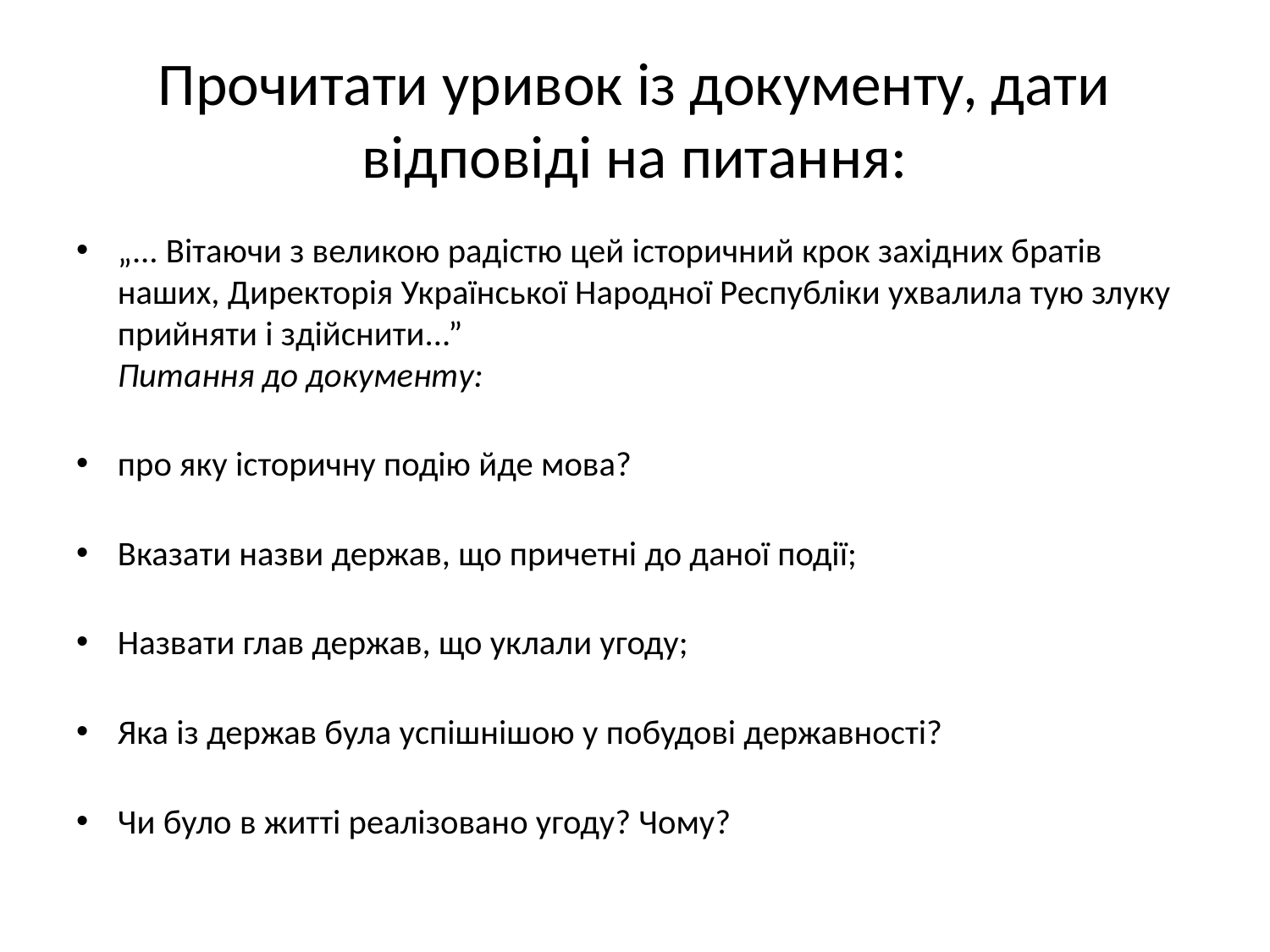

# Прочитати уривок із документу, дати відповіді на питання:
„... Вітаючи з великою радістю цей історичний крок західних братів наших, Директорія Української Народної Республіки ухвалила тую злуку прийняти і здійснити...”
Питання до документу:
про яку історичну подію йде мова?
Вказати назви держав, що причетні до даної події;
Назвати глав держав, що уклали угоду;
Яка із держав була успішнішою у побудові державності?
Чи було в житті реалізовано угоду? Чому?